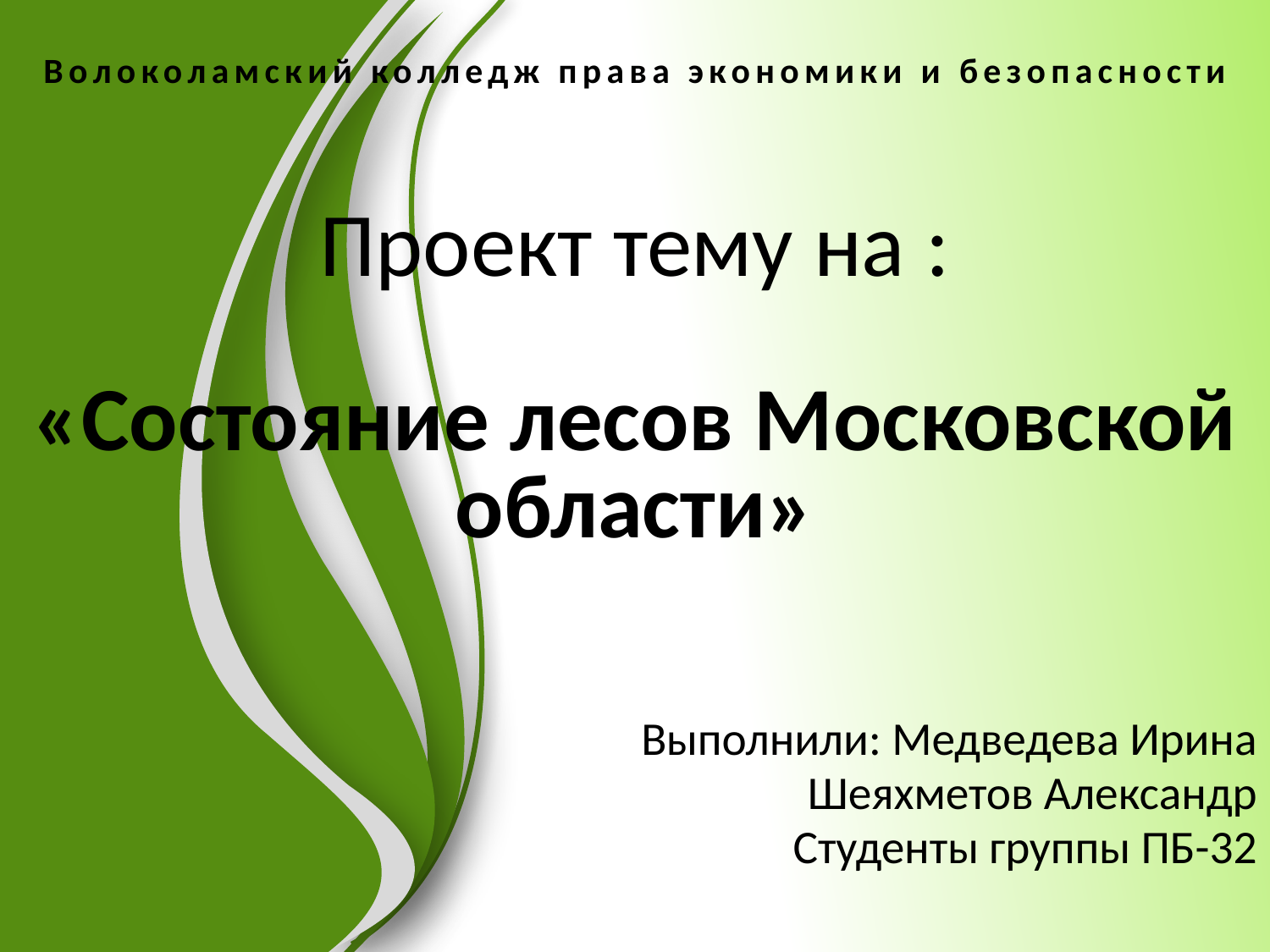

# Волоколамский колледж права экономики и безопасности

Проект тему на :

«Состояние лесов Московской области»

Выполнили: Медведева Ирина
Шеяхметов Александр
Студенты группы ПБ-32